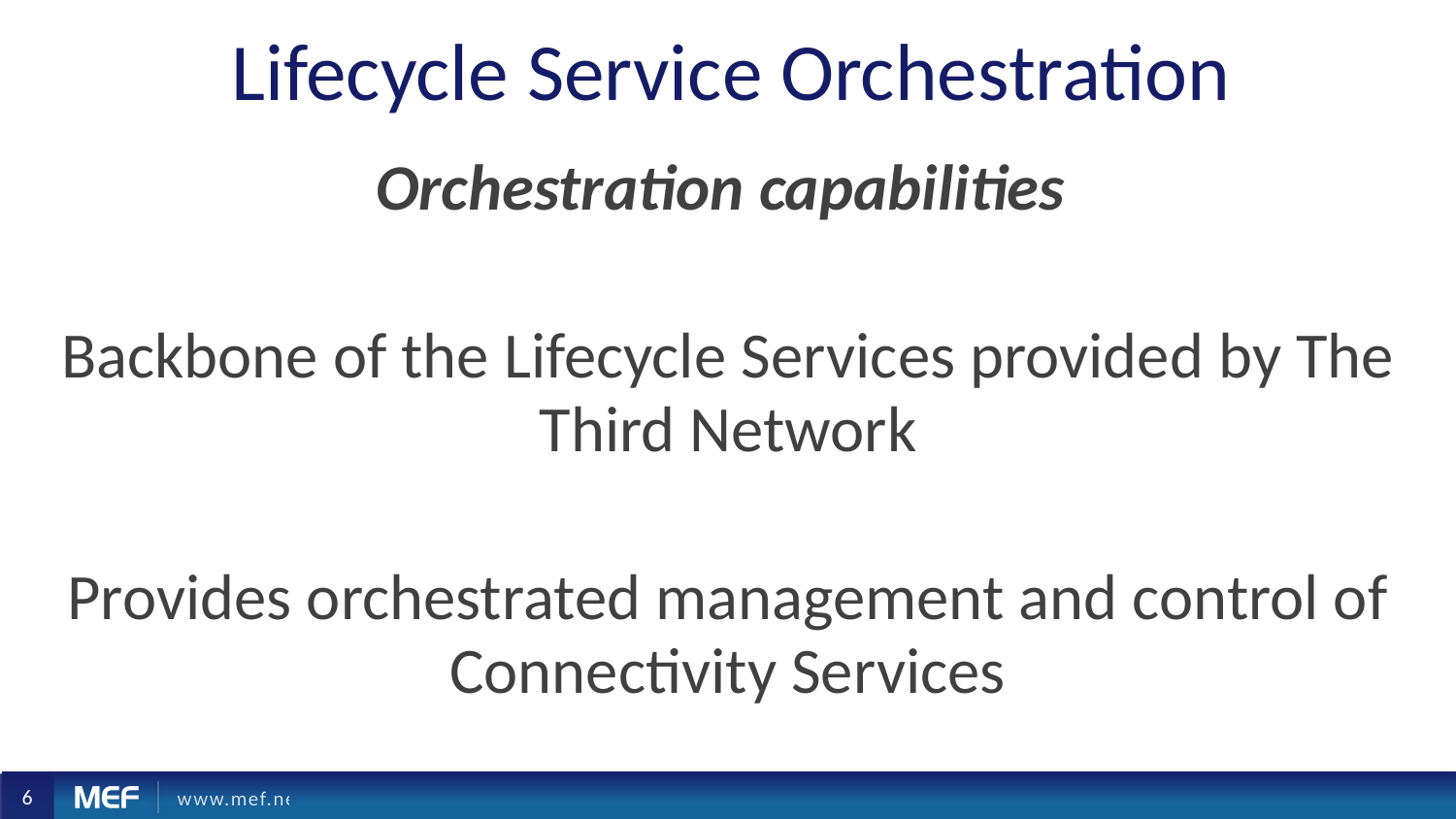

# Lifecycle Service Orchestration
Orchestration capabilities

Backbone of the Lifecycle Services provided by The Third Network

Provides orchestrated management and control of Connectivity Services

6